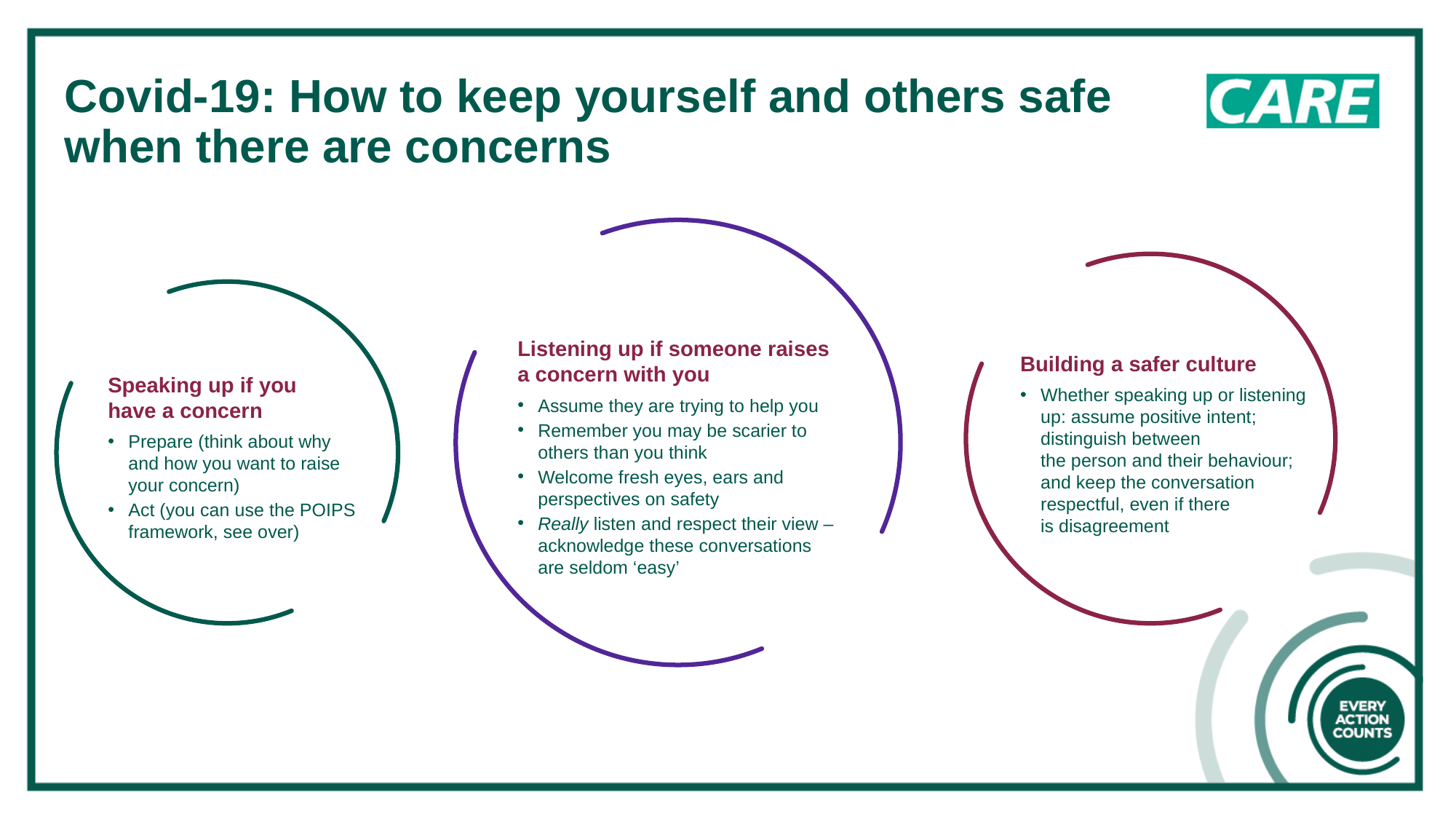

# Covid-19: How to keep yourself and others safe when there are concerns

Listening up if someone raises
a concern with you
Assume they are trying to help you
Remember you may be scarier to others than you think
Welcome fresh eyes, ears and perspectives on safety
Really listen and respect their view – acknowledge these conversations are seldom ‘easy’

Building a safer culture
Whether speaking up or listening up: assume positive intent; distinguish between
the person and their behaviour;
and keep the conversation respectful, even if there
is disagreement

Speaking up if you
have a concern
Prepare (think about why
and how you want to raise your concern)
Act (you can use the POIPS framework, see over)